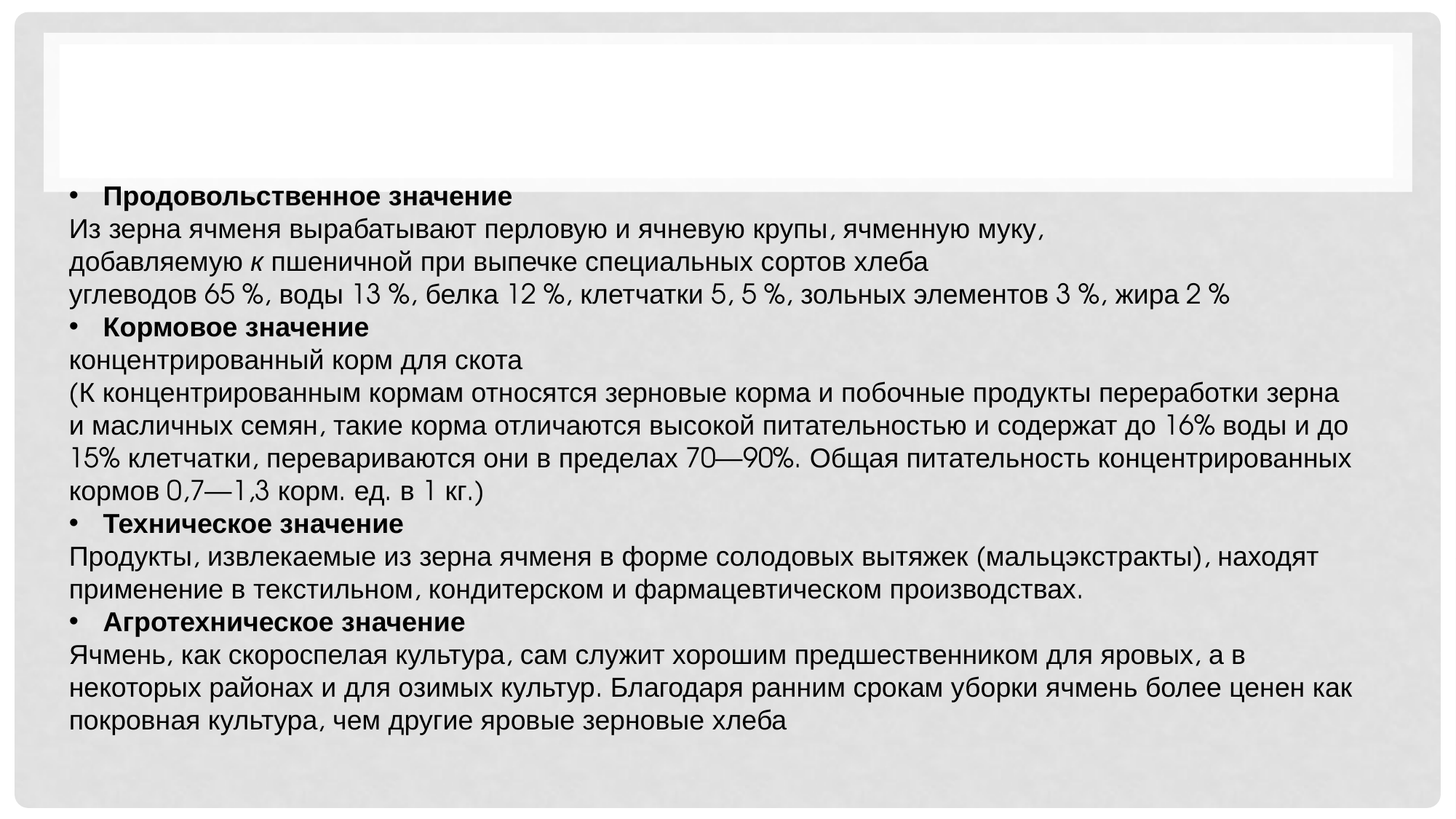

# Значеы

Продовольственное значение
Из зерна ячменя вырабатывают перловую и ячневую крупы, ячменную муку, добавляемую к пшеничной при выпечке специальных сортов хлеба
углеводов 65 %, воды 13 %, белка 12 %, клетчатки 5, 5 %, зольных элементов 3 %, жира 2 %
Кормовое значение
концентрированный корм для скота
(К концентрированным кормам относятся зерновые корма и побочные продукты переработки зерна и масличных семян, такие корма отличаются высокой питательностью и содержат до 16% воды и до 15% клетчатки, перевариваются они в пределах 70—90%. Общая питательность концентрированных кормов 0,7—1,3 корм. ед. в 1 кг.)
Техническое значение
Продукты, извлекаемые из зерна ячменя в форме солодовых вытяжек (мальцэкстракты), находят применение в текстильном, кондитерском и фармацевтическом производствах.
Агротехническое значение
Ячмень, как скороспелая культура, сам служит хорошим предшественником для яровых, а в некоторых районах и для озимых культур. Благодаря ранним срокам уборки ячмень более ценен как покровная культура, чем другие яровые зерновые хлеба